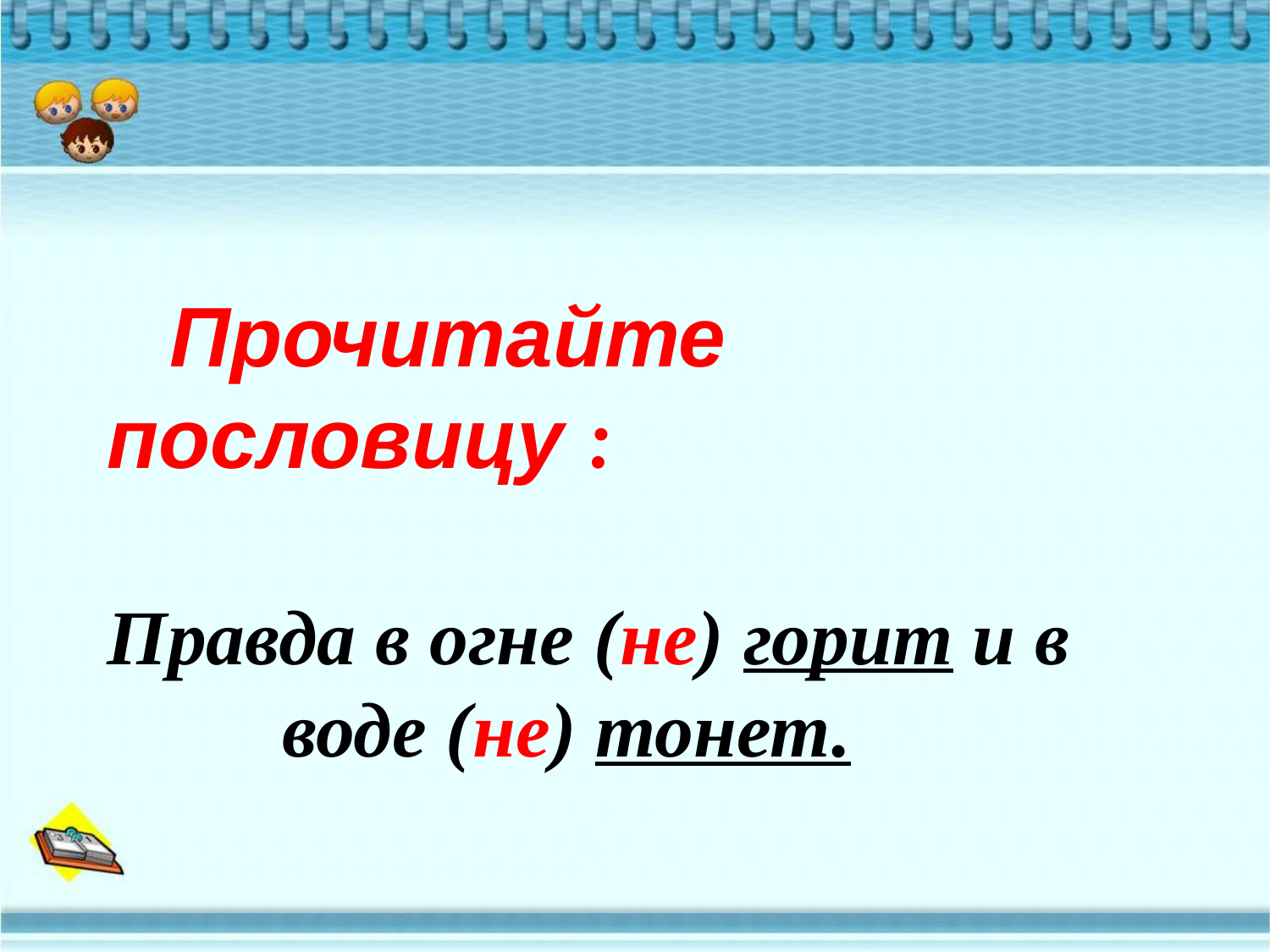

Прочитайте пословицу :
Правда в огне (не) горит и в              воде (не) тонет.